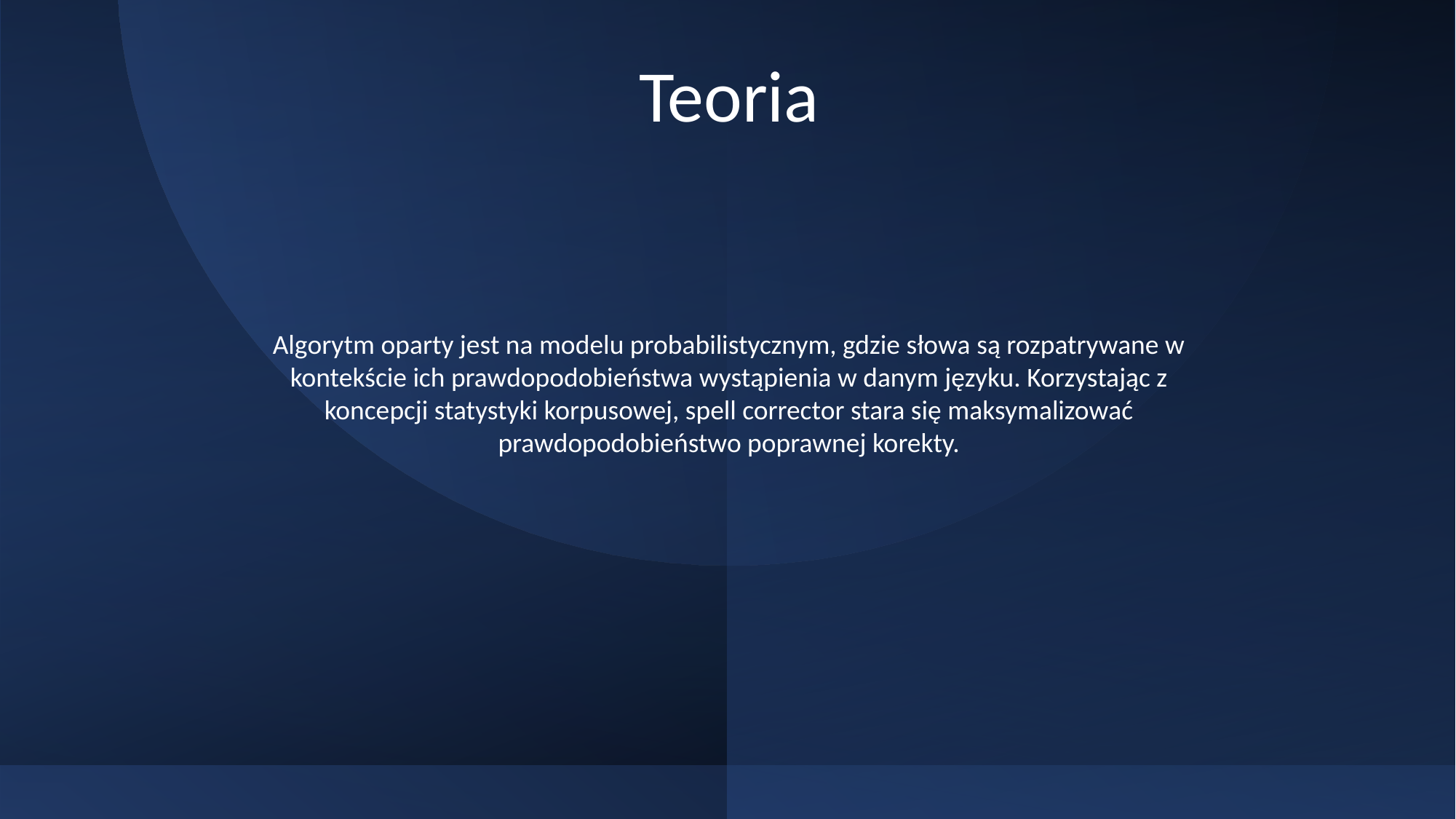

# Teoria

Algorytm oparty jest na modelu probabilistycznym, gdzie słowa są rozpatrywane w kontekście ich prawdopodobieństwa wystąpienia w danym języku. Korzystając z koncepcji statystyki korpusowej, spell corrector stara się maksymalizować prawdopodobieństwo poprawnej korekty.